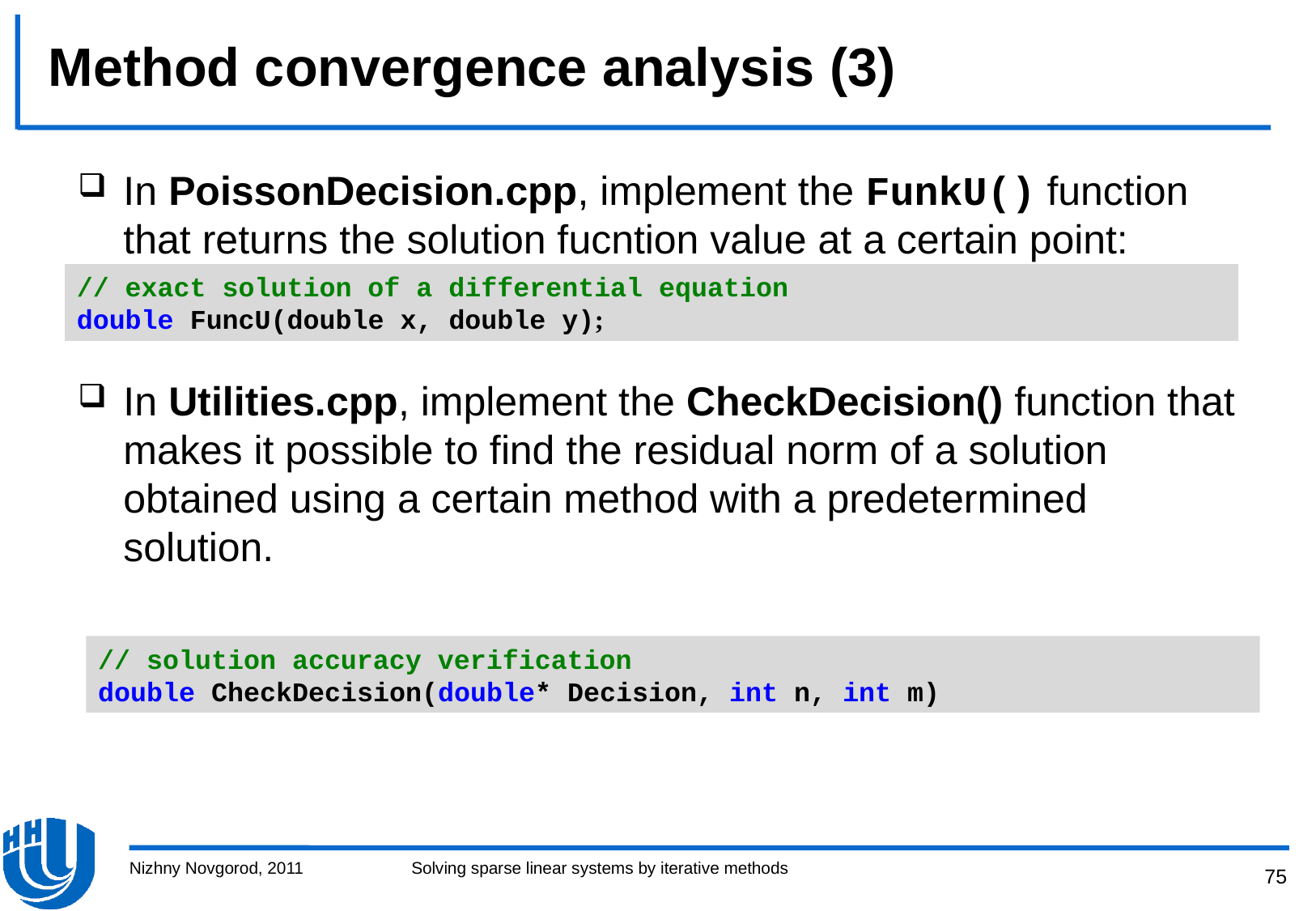

# Method convergence analysis (3)
In PoissonDecision.cpp, implement the FunkU() function that returns the solution fucntion value at a certain point:

In Utilities.cpp, implement the CheckDecision() function that makes it possible to find the residual norm of a solution obtained using a certain method with a predetermined solution.
// exact solution of a differential equation
double FuncU(double x, double y);
// solution accuracy verification
double CheckDecision(double* Decision, int n, int m)
Nizhny Novgorod, 2011
Solving sparse linear systems by iterative methods